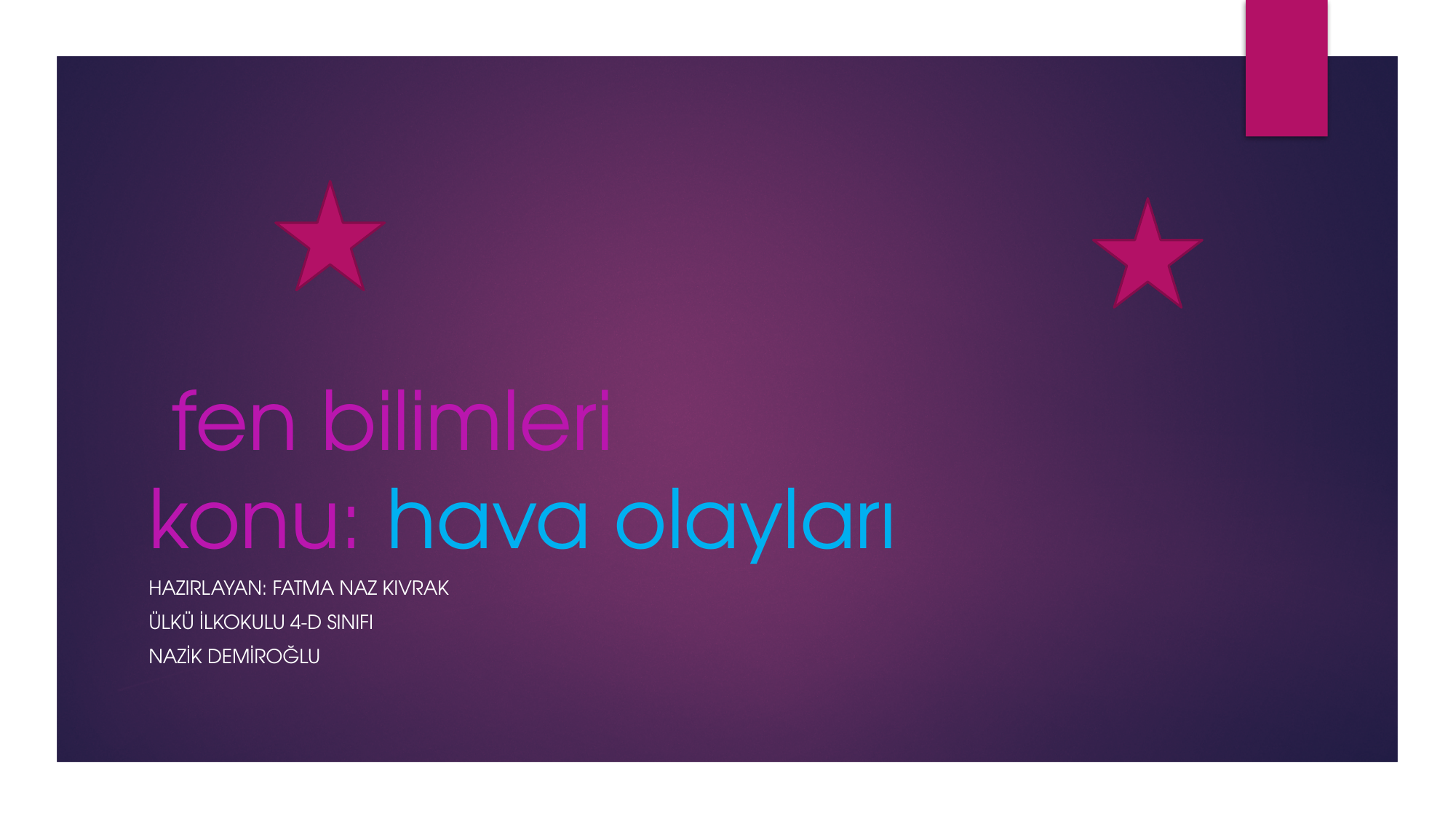

# fen bilimleri konu: hava olayları
hazırlayan: Fatma naz kıvrak
Ülkü ilkokulu 4-d sınıfı
Nazik demiroğlu